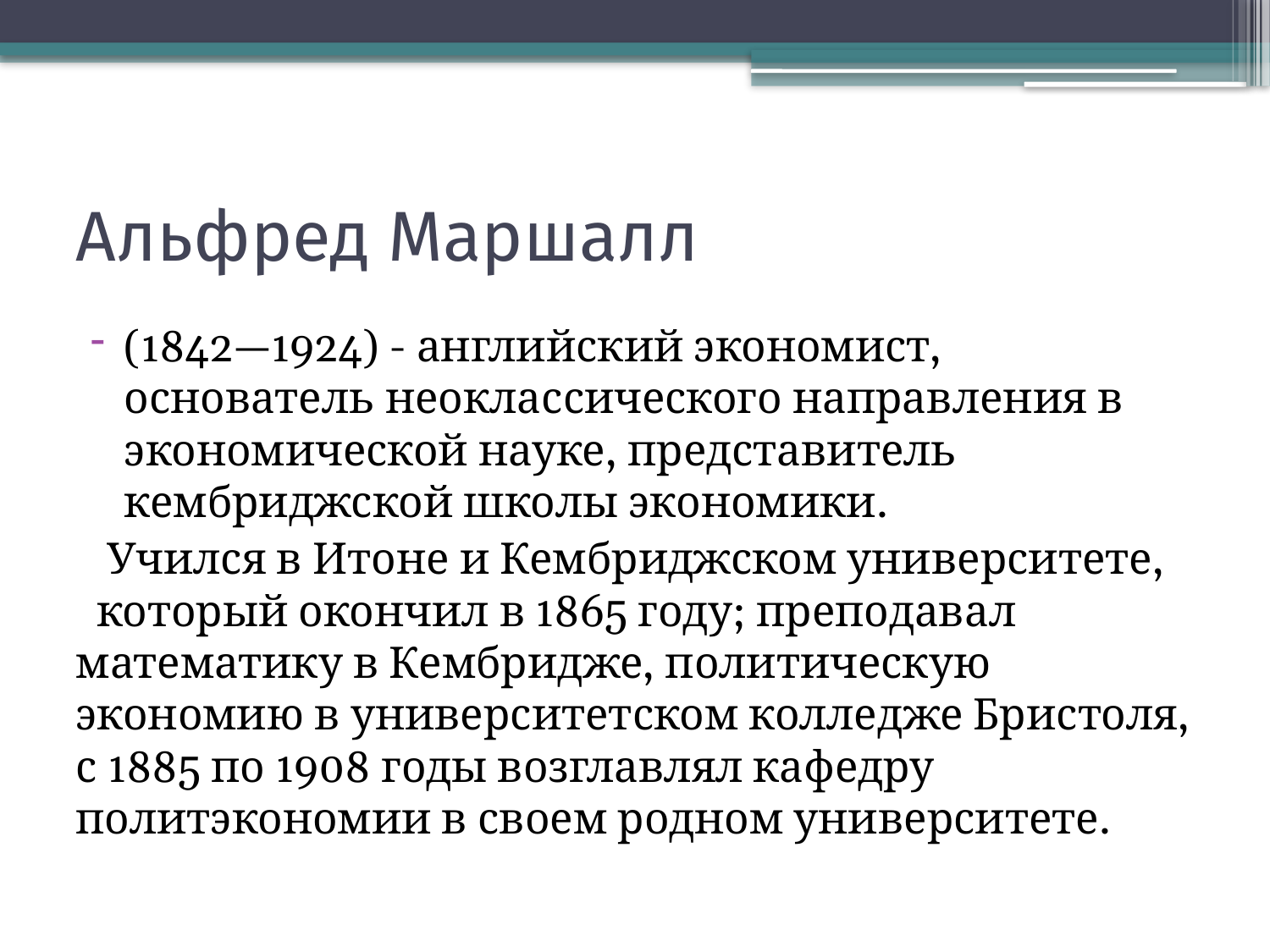

# Альфред Маршалл
(1842—1924) - английский экономист, основатель неоклассического направления в экономической науке, представитель кембриджской школы экономики.
   Учился в Итоне и Кембриджском университете,     который окончил в 1865 году; преподавал математику в Кембридже, политическую экономию в университетском колледже Бристоля, с 1885 по 1908 годы возглавлял кафедру политэкономии в своем родном университете.